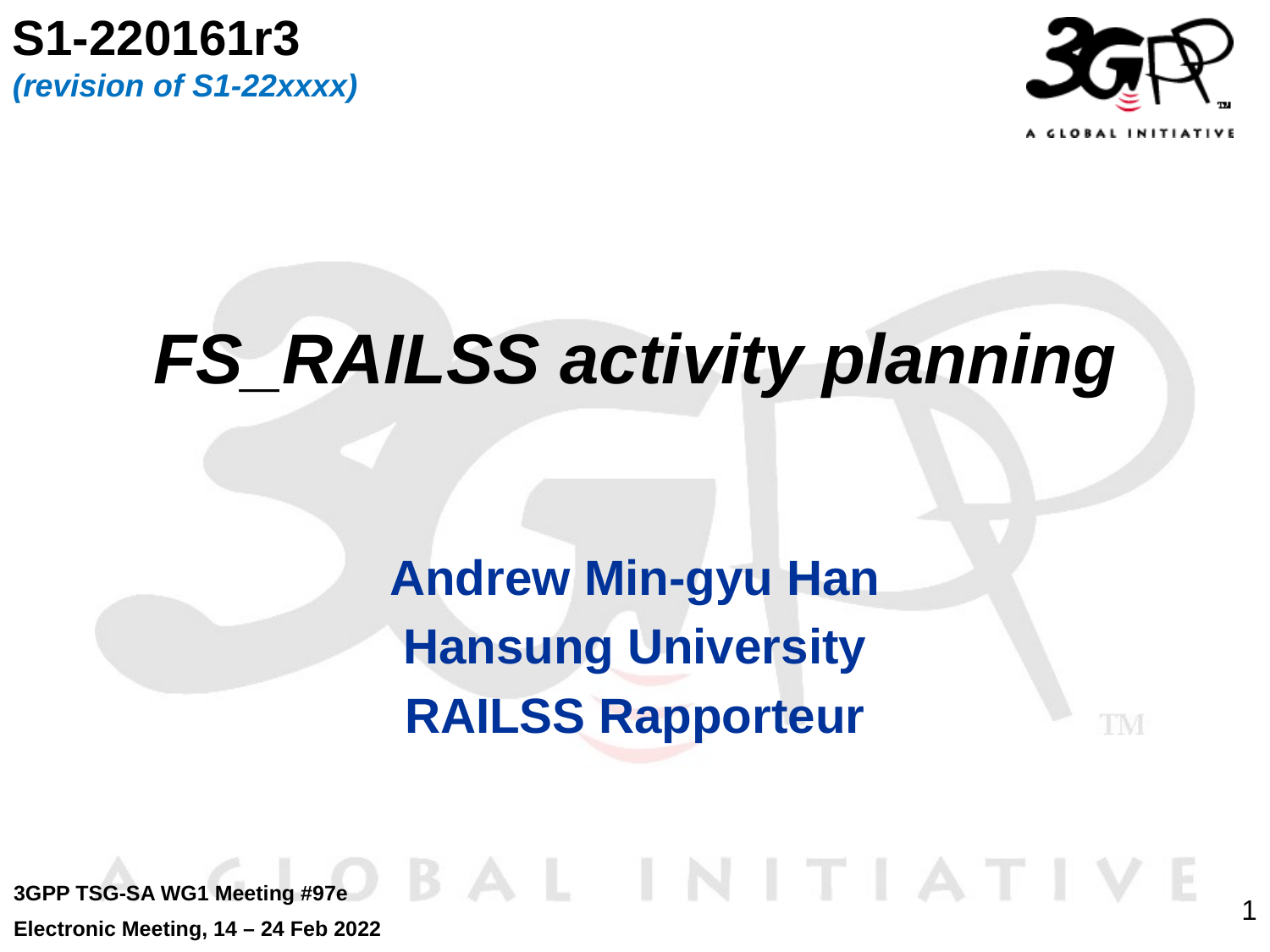

S1-220161r3
(revision of S1-22xxxx)
# FS_RAILSS activity planning
Andrew Min-gyu Han
Hansung University
RAILSS Rapporteur
3GPP TSG-SA WG1 Meeting #97e
Electronic Meeting, 14 – 24 Feb 2022
1